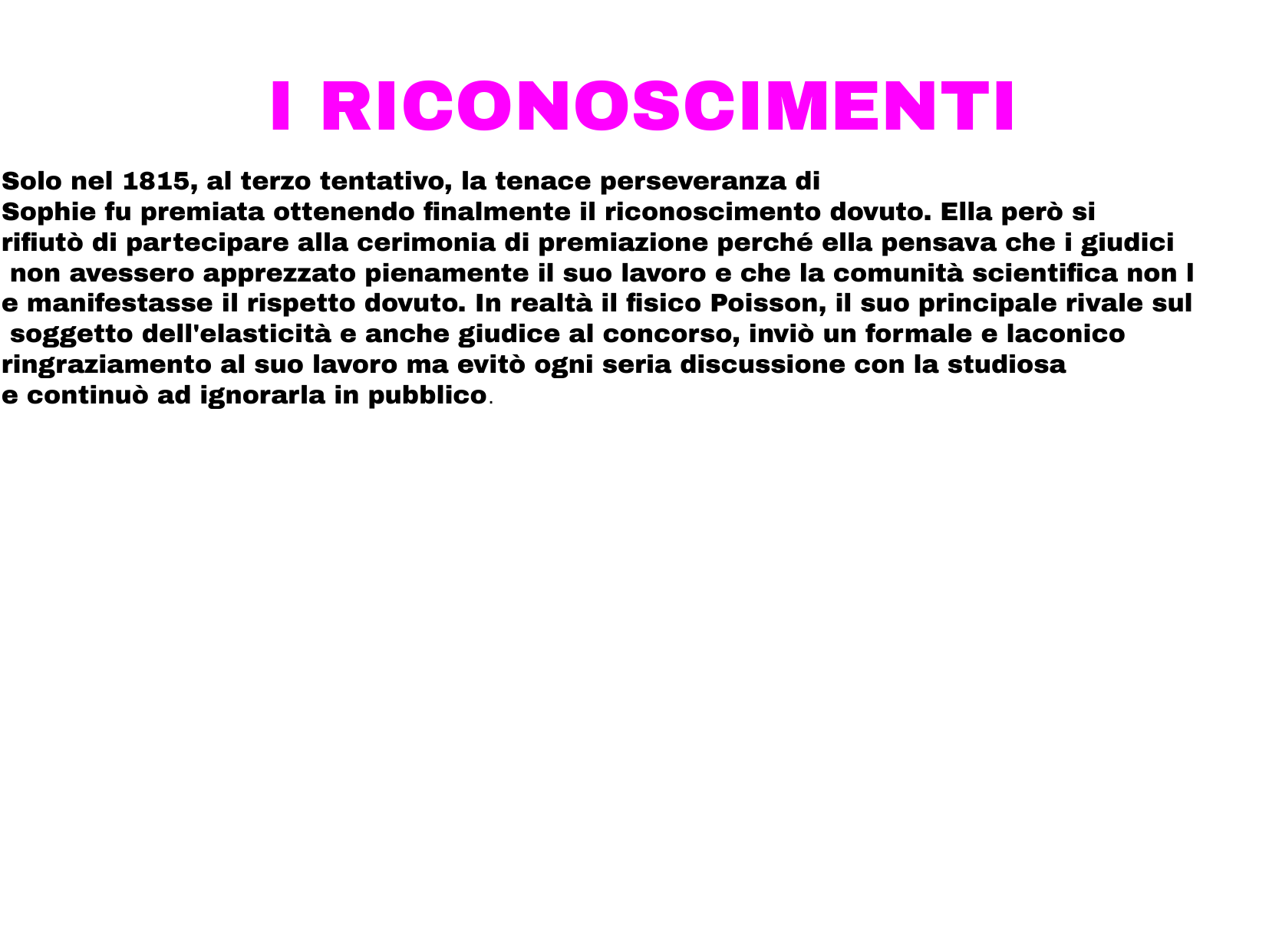

I RICONOSCIMENTI
Solo nel 1815, al terzo tentativo, la tenace perseveranza di
Sophie fu premiata ottenendo finalmente il riconoscimento dovuto. Ella però si
rifiutò di partecipare alla cerimonia di premiazione perché ella pensava che i giudici
 non avessero apprezzato pienamente il suo lavoro e che la comunità scientifica non l
e manifestasse il rispetto dovuto. In realtà il fisico Poisson, il suo principale rivale sul
 soggetto dell'elasticità e anche giudice al concorso, inviò un formale e laconico
ringraziamento al suo lavoro ma evitò ogni seria discussione con la studiosa
e continuò ad ignorarla in pubblico.